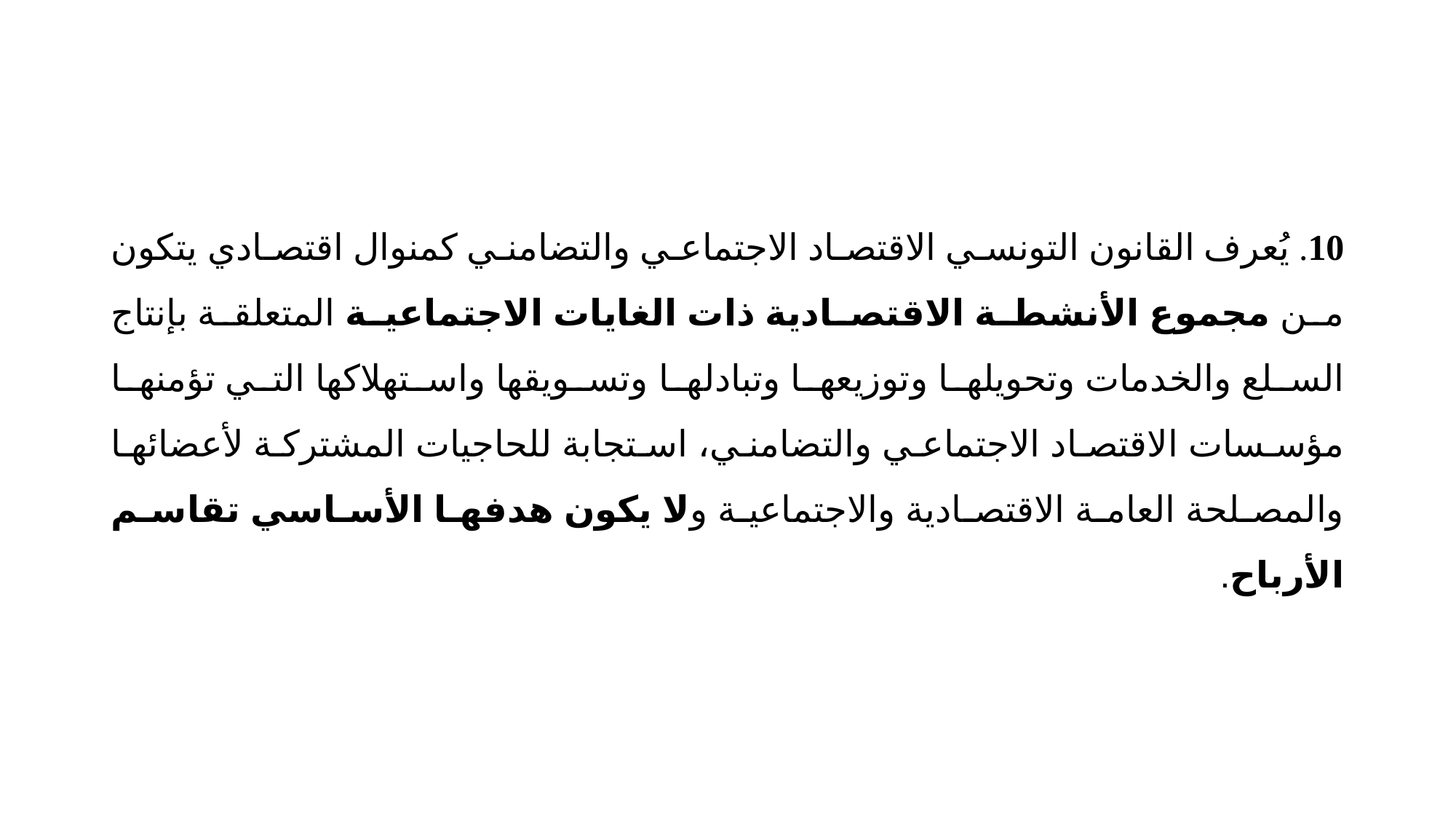

10. يُعرف القانون التونسي الاقتصاد الاجتماعي والتضامني كمنوال اقتصادي يتكون من مجموع الأنشطة الاقتصادية ذات الغايات الاجتماعية المتعلقة بإنتاج السلع والخدمات وتحويلها وتوزيعها وتبادلها وتسويقها واستهلاكها التي تؤمنها مؤسسات الاقتصاد الاجتماعي والتضامني، استجابة للحاجيات المشتركة لأعضائها والمصلحة العامة الاقتصادية والاجتماعية ولا يكون هدفها الأساسي تقاسم الأرباح.